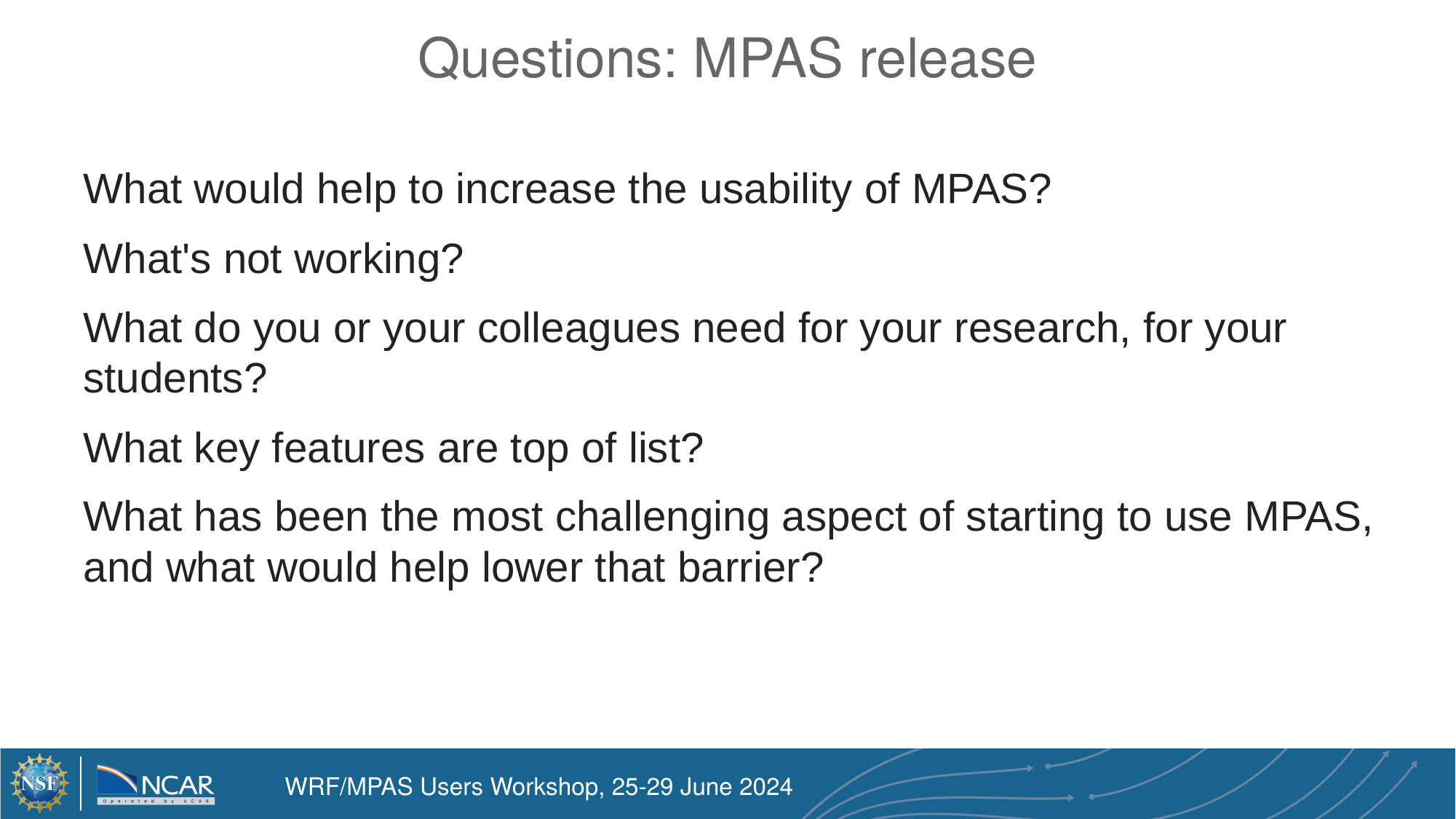

# Questions: MPAS release
What would help to increase the usability of MPAS?
What's not working?
What do you or your colleagues need for your research, for your students?
What key features are top of list?
What has been the most challenging aspect of starting to use MPAS, and what would help lower that barrier?